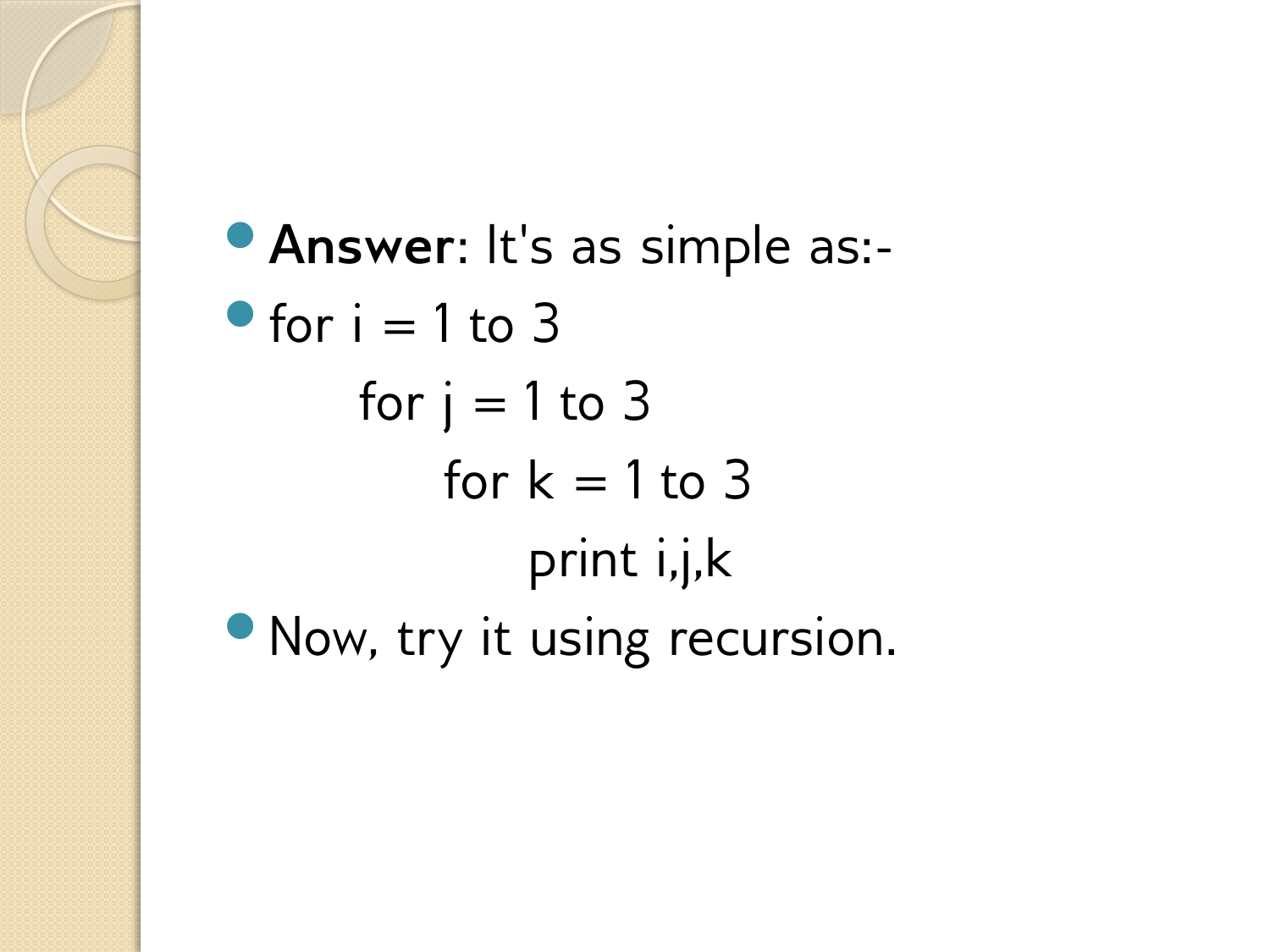

#
Answer: It's as simple as:-
for i = 1 to 3
        for j = 1 to 3
             for k = 1 to 3
                  print i,j,k
Now, try it using recursion.